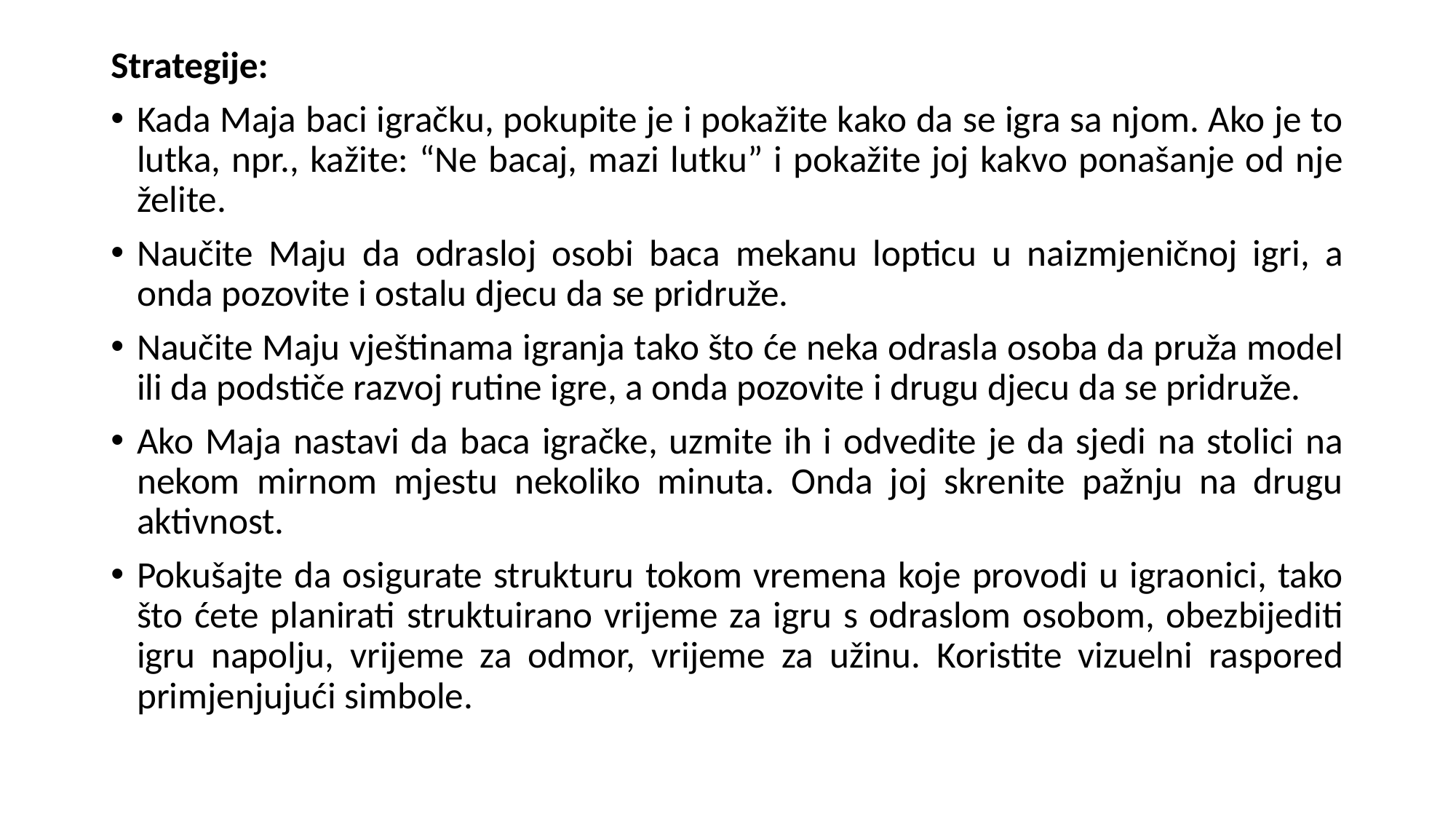

Strategije:
Kada Maja baci igračku, pokupite je i pokažite kako da se igra sa njom. Ako je to lutka, npr., kažite: “Ne bacaj, mazi lutku” i pokažite joj kakvo ponašanje od nje želite.
Naučite Maju da odrasloj osobi baca mekanu lopticu u naizmjeničnoj igri, a onda pozovite i ostalu djecu da se pridruže.
Naučite Maju vještinama igranja tako što će neka odrasla osoba da pruža model ili da podstiče razvoj rutine igre, a onda pozovite i drugu djecu da se pridruže.
Ako Maja nastavi da baca igračke, uzmite ih i odvedite je da sjedi na stolici na nekom mirnom mjestu nekoliko minuta. Onda joj skrenite pažnju na drugu aktivnost.
Pokušajte da osigurate strukturu tokom vremena koje provodi u igraonici, tako što ćete planirati struktuirano vrijeme za igru s odraslom osobom, obezbijediti igru napolju, vrijeme za odmor, vrijeme za užinu. Koristite vizuelni raspored primjenjujući simbole.